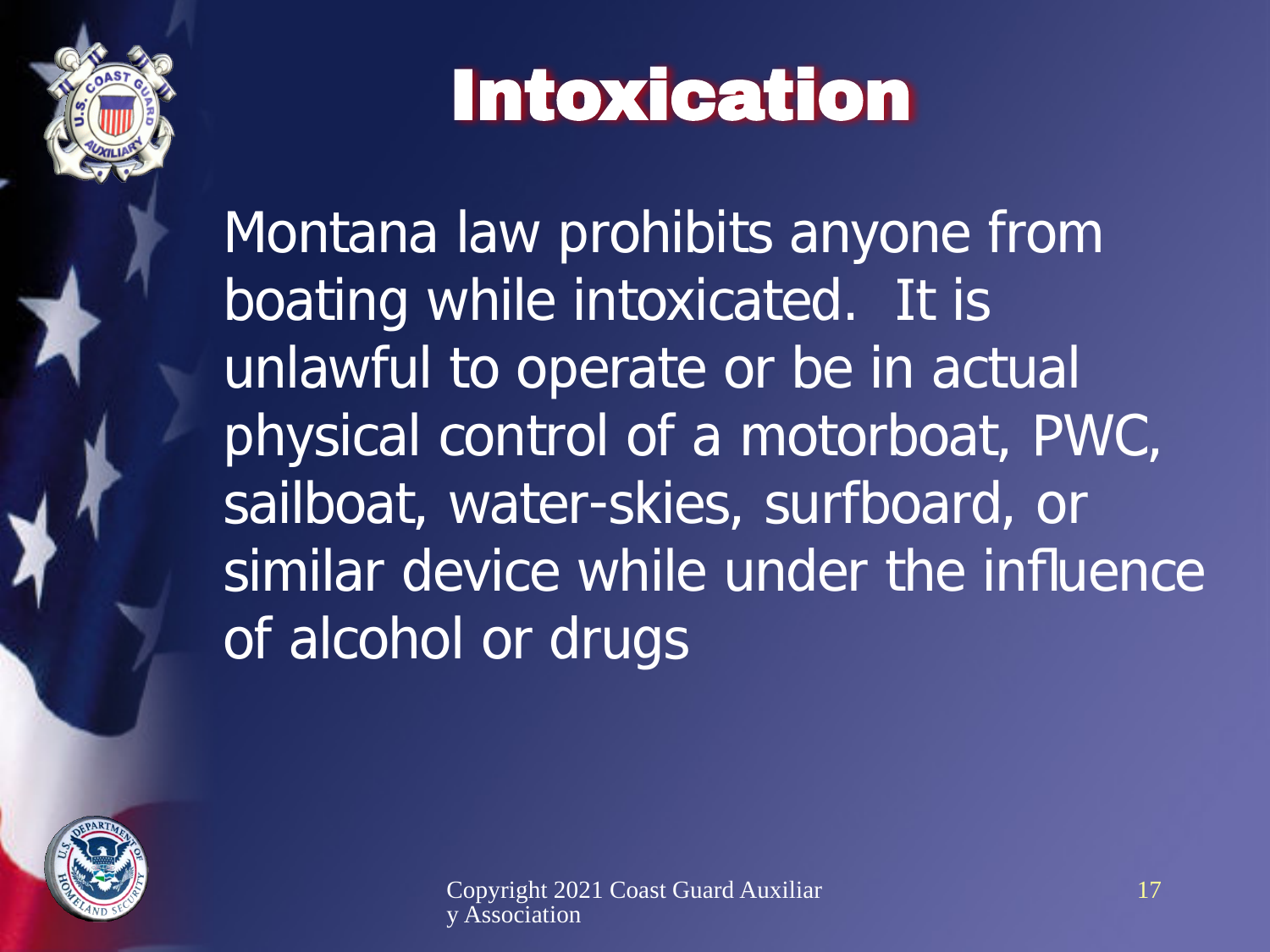

# Intoxication
Montana law prohibits anyone from boating while intoxicated.  It is unlawful to operate or be in actual physical control of a motorboat, PWC, sailboat, water-skies, surfboard, or similar device while under the influence of alcohol or drugs
Copyright 2021 Coast Guard Auxiliary Association
17